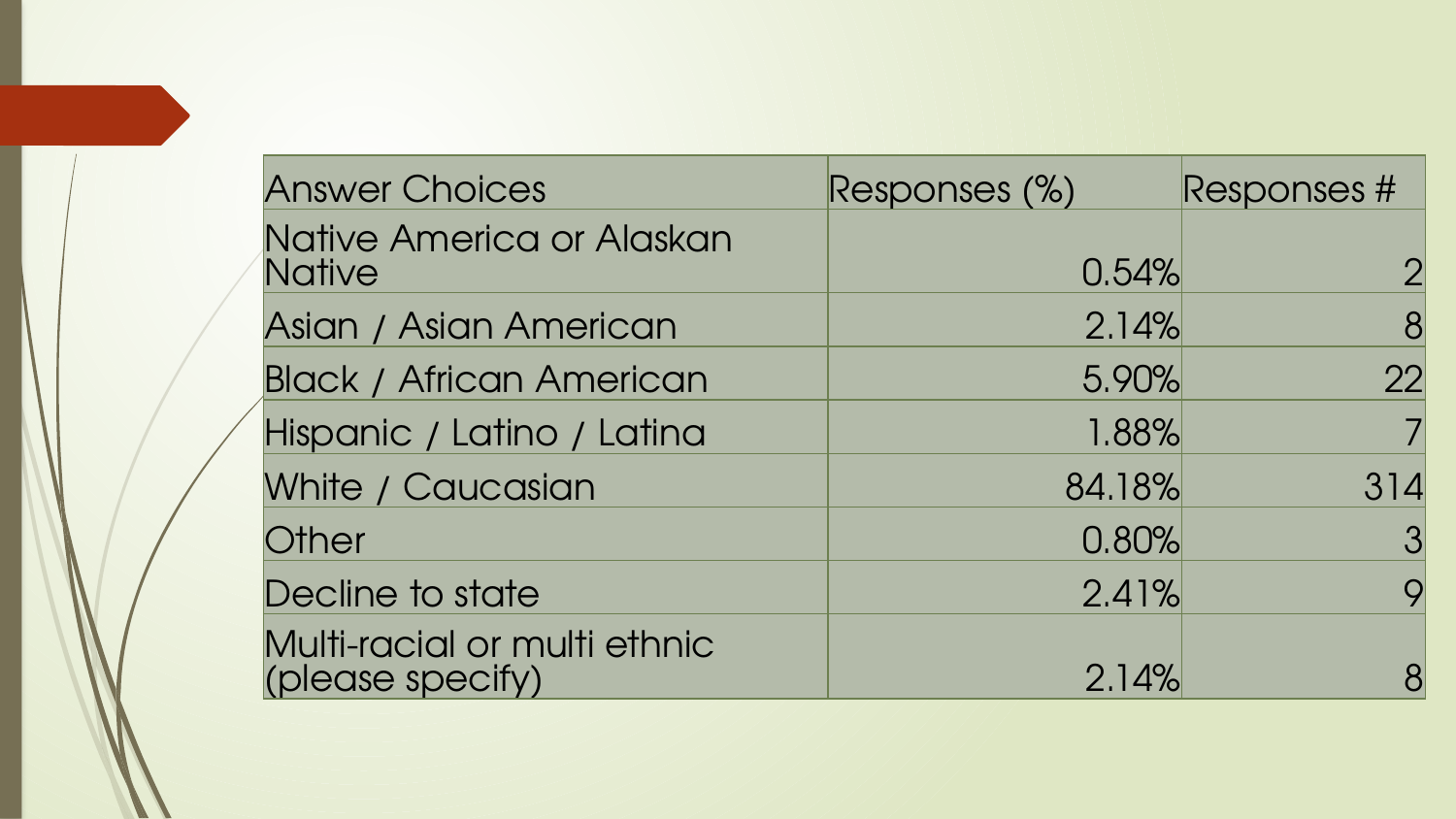

| Answer Choices | Responses (%) | Responses # |
| --- | --- | --- |
| Native America or Alaskan Native | 0.54% | 2 |
| Asian / Asian American | 2.14% | 8 |
| Black / African American | 5.90% | 22 |
| Hispanic / Latino / Latina | 1.88% | 7 |
| White / Caucasian | 84.18% | 314 |
| Other | 0.80% | 3 |
| Decline to state | 2.41% | 9 |
| Multi-racial or multi ethnic (please specify) | 2.14% | 8 |